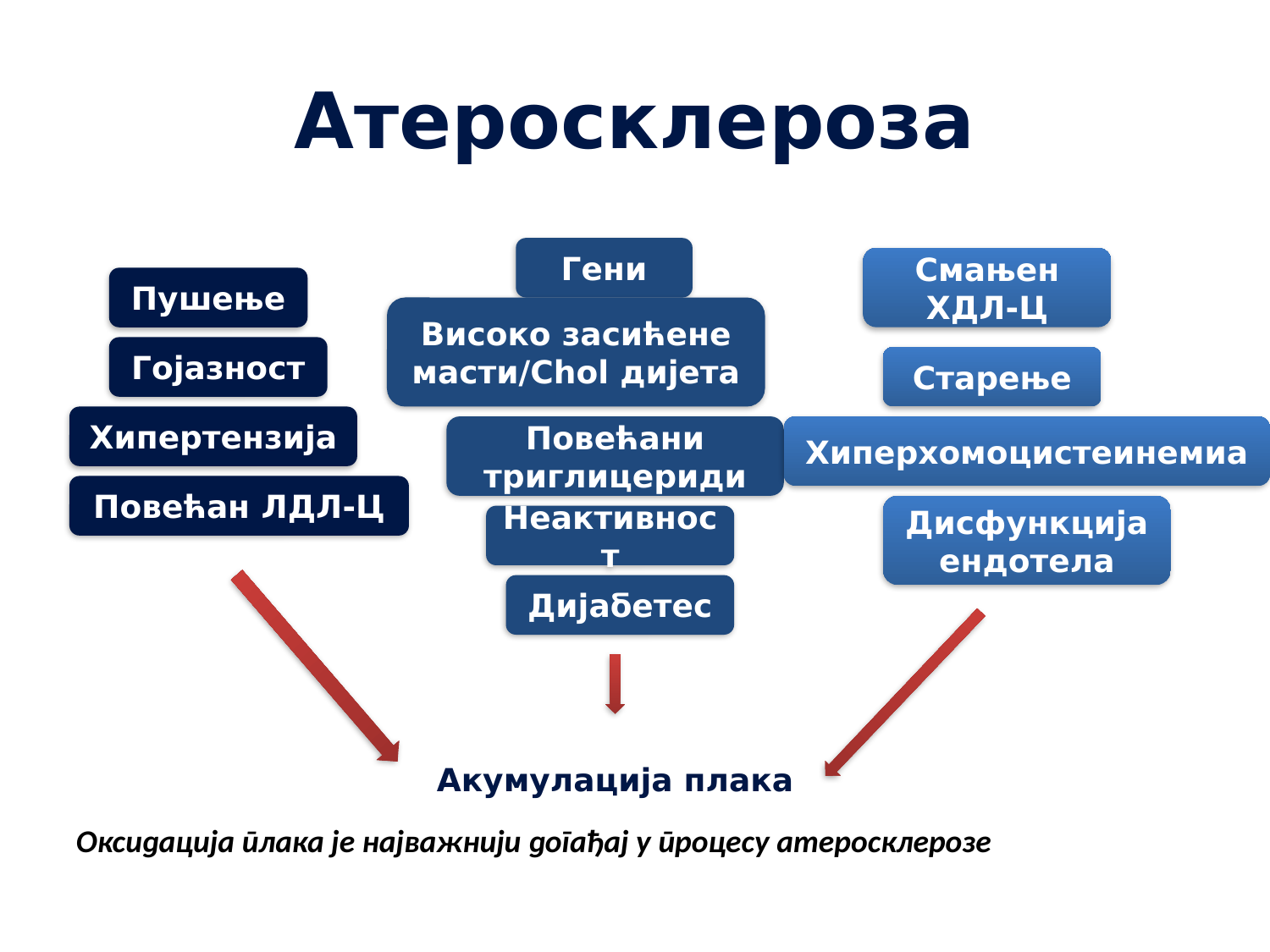

# Атеросклероза

Гени
Смањен
ХДЛ-Ц
Пушење
Високо засићене масти/Chol дијета
Гојазност
Старење
Хипертензија
Повећани триглицериди
Хиперхомоцистеинемиа
Повећан ЛДЛ-Ц
Дисфункција ендотела
Неактивност

Дијабетес

Акумулација плака
Оксидација плака је најважнији догађај у процесу атеросклерозе